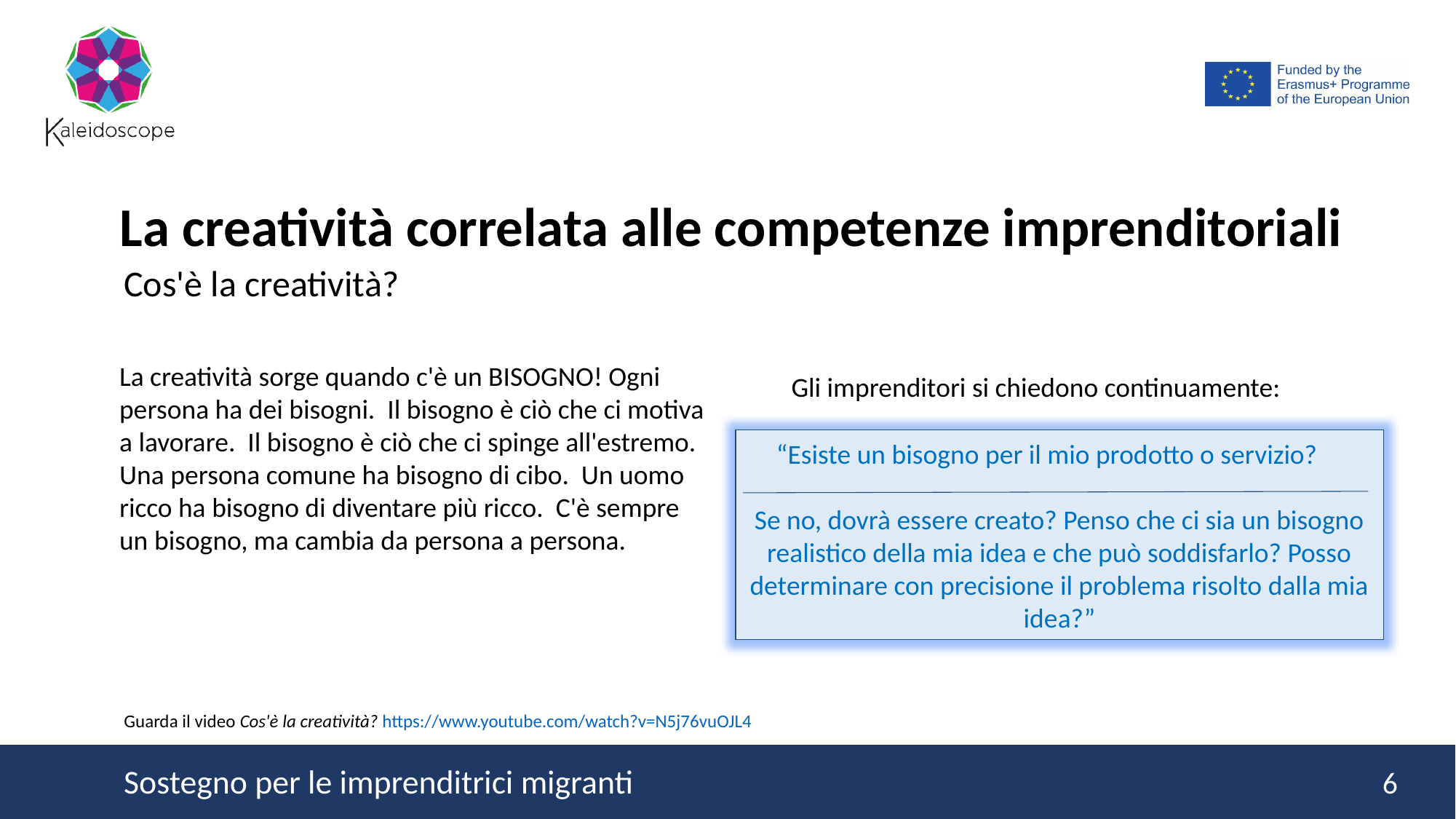

La creatività correlata alle competenze imprenditoriali
Cos'è la creatività?
La creatività sorge quando c'è un BISOGNO! Ogni persona ha dei bisogni.  Il bisogno è ciò che ci motiva a lavorare.  Il bisogno è ciò che ci spinge all'estremo.  Una persona comune ha bisogno di cibo.  Un uomo ricco ha bisogno di diventare più ricco.  C'è sempre un bisogno, ma cambia da persona a persona.
 Gli imprenditori si chiedono continuamente:
“Esiste un bisogno per il mio prodotto o servizio?

Se no, dovrà essere creato? Penso che ci sia un bisogno realistico della mia idea e che può soddisfarlo? Posso determinare con precisione il problema risolto dalla mia idea?”
Guarda il video Cos'è la creatività? https://www.youtube.com/watch?v=N5j76vuOJL4
6